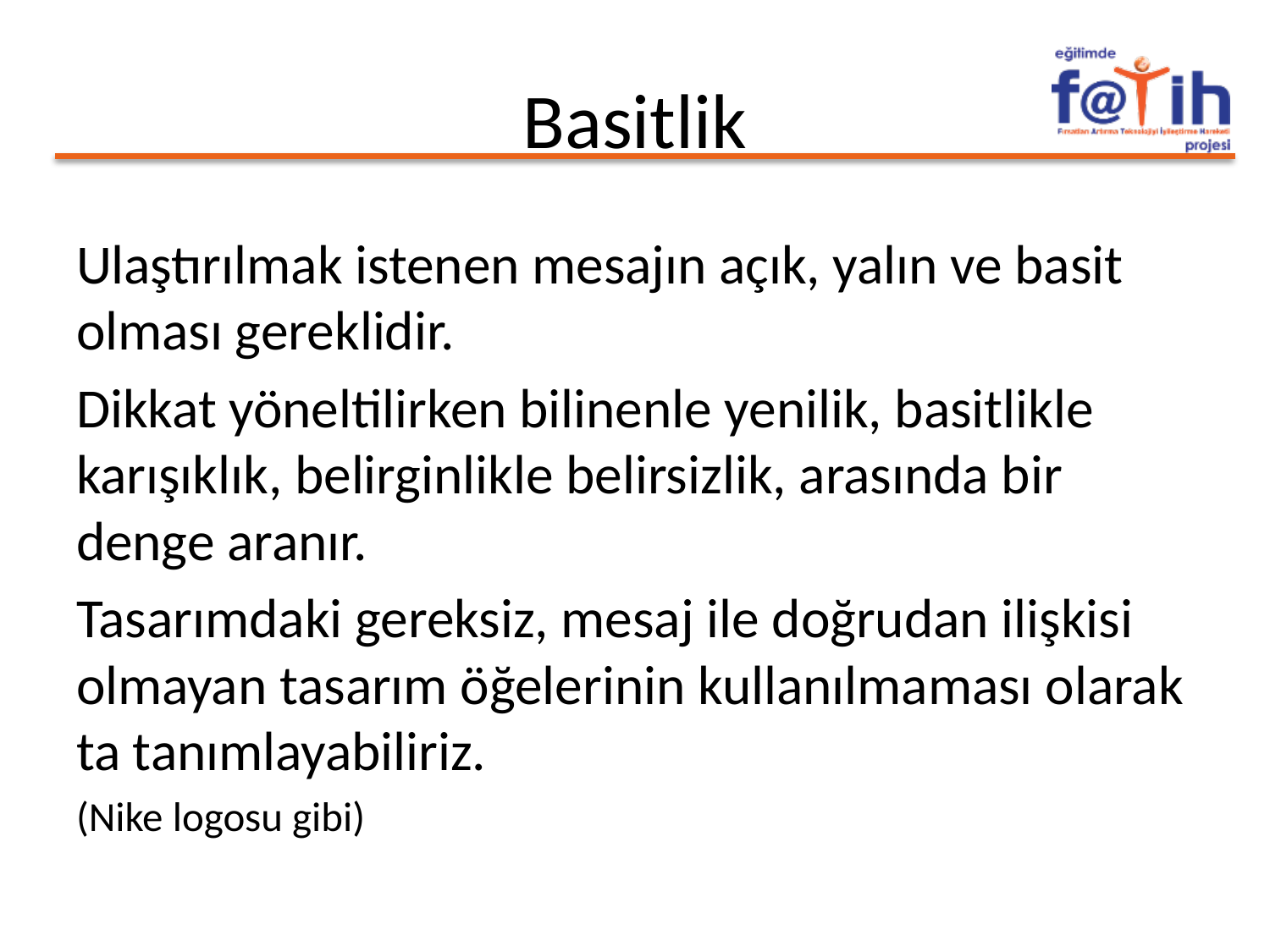

# Basitlik
Ulaştırılmak istenen mesajın açık, yalın ve basit olması gereklidir.
Dikkat yöneltilirken bilinenle yenilik, basitlikle karışıklık, belirginlikle belirsizlik, arasında bir denge aranır.
Tasarımdaki gereksiz, mesaj ile doğrudan ilişkisi olmayan tasarım öğelerinin kullanılmaması olarak ta tanımlayabiliriz.
(Nike logosu gibi)